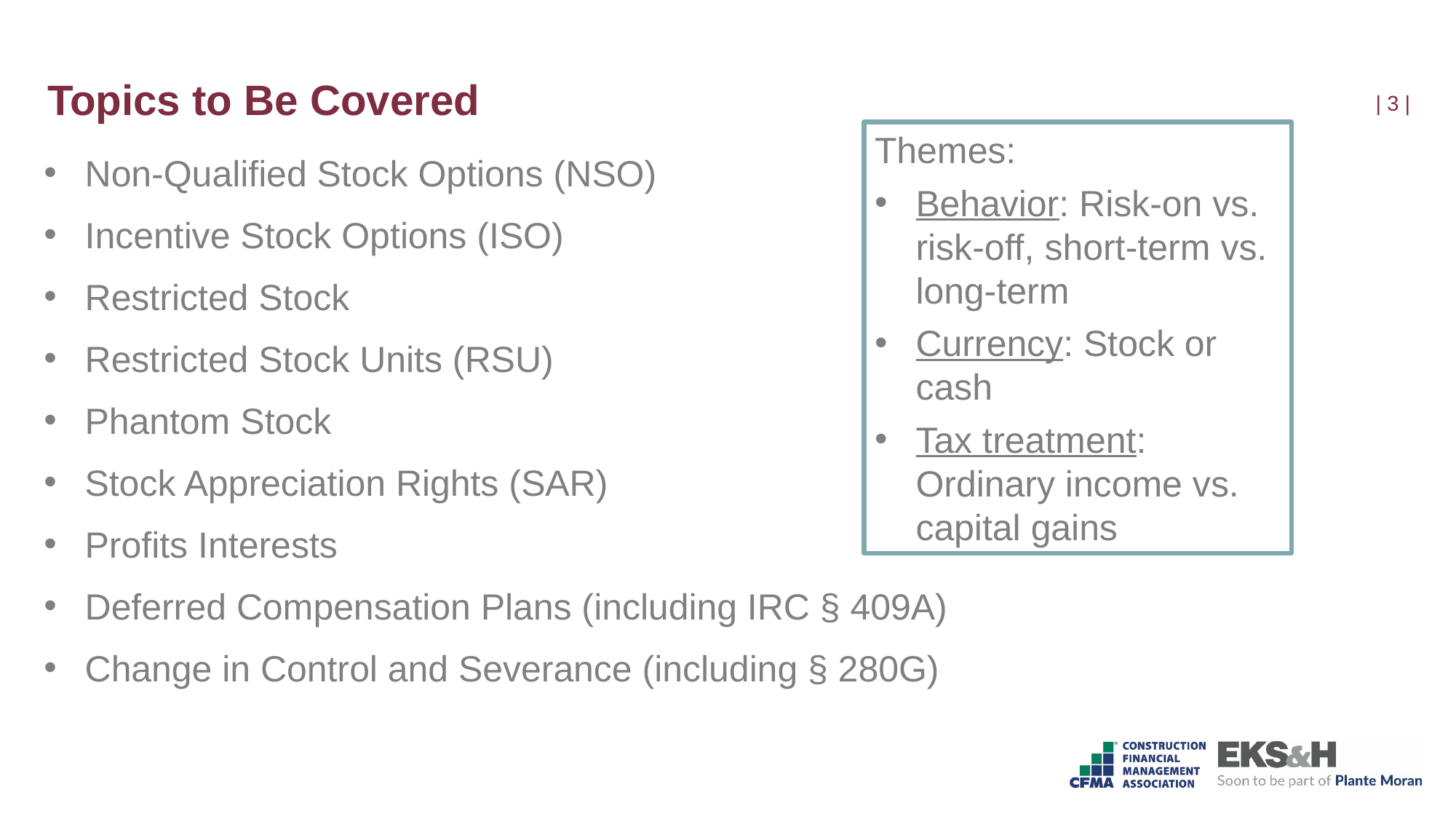

# Topics to Be Covered
| 3 |
Themes:
Behavior: Risk-on vs. risk-off, short-term vs. long-term
Currency: Stock or cash
Tax treatment: Ordinary income vs. capital gains
Non-Qualified Stock Options (NSO)
Incentive Stock Options (ISO)
Restricted Stock
Restricted Stock Units (RSU)
Phantom Stock
Stock Appreciation Rights (SAR)
Profits Interests
Deferred Compensation Plans (including IRC § 409A)
Change in Control and Severance (including § 280G)